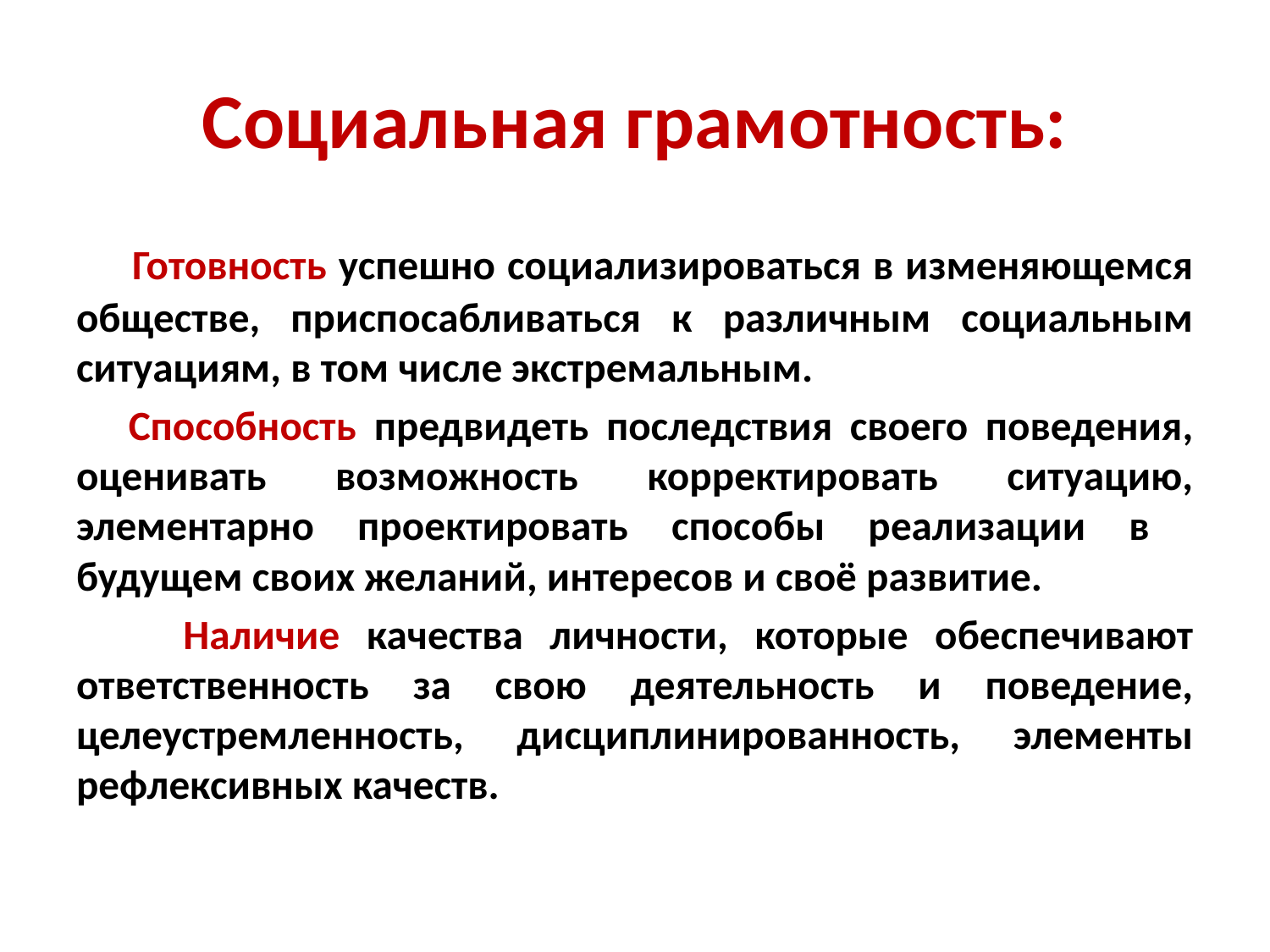

# Социальная грамотность:
    Готовность успешно социализироваться в изменяющемся обществе, приспосабливаться к различным социальным ситуациям, в том числе экстремальным.
   Способность предвидеть последствия своего поведения, оценивать возможность корректировать ситуацию, элементарно проектировать способы реализации в  будущем своих желаний, интересов и своё развитие.
    Наличие качества личности, которые обеспечивают ответственность за свою деятельность и поведение, целеустремленность, дисциплинированность, элементы рефлексивных качеств.